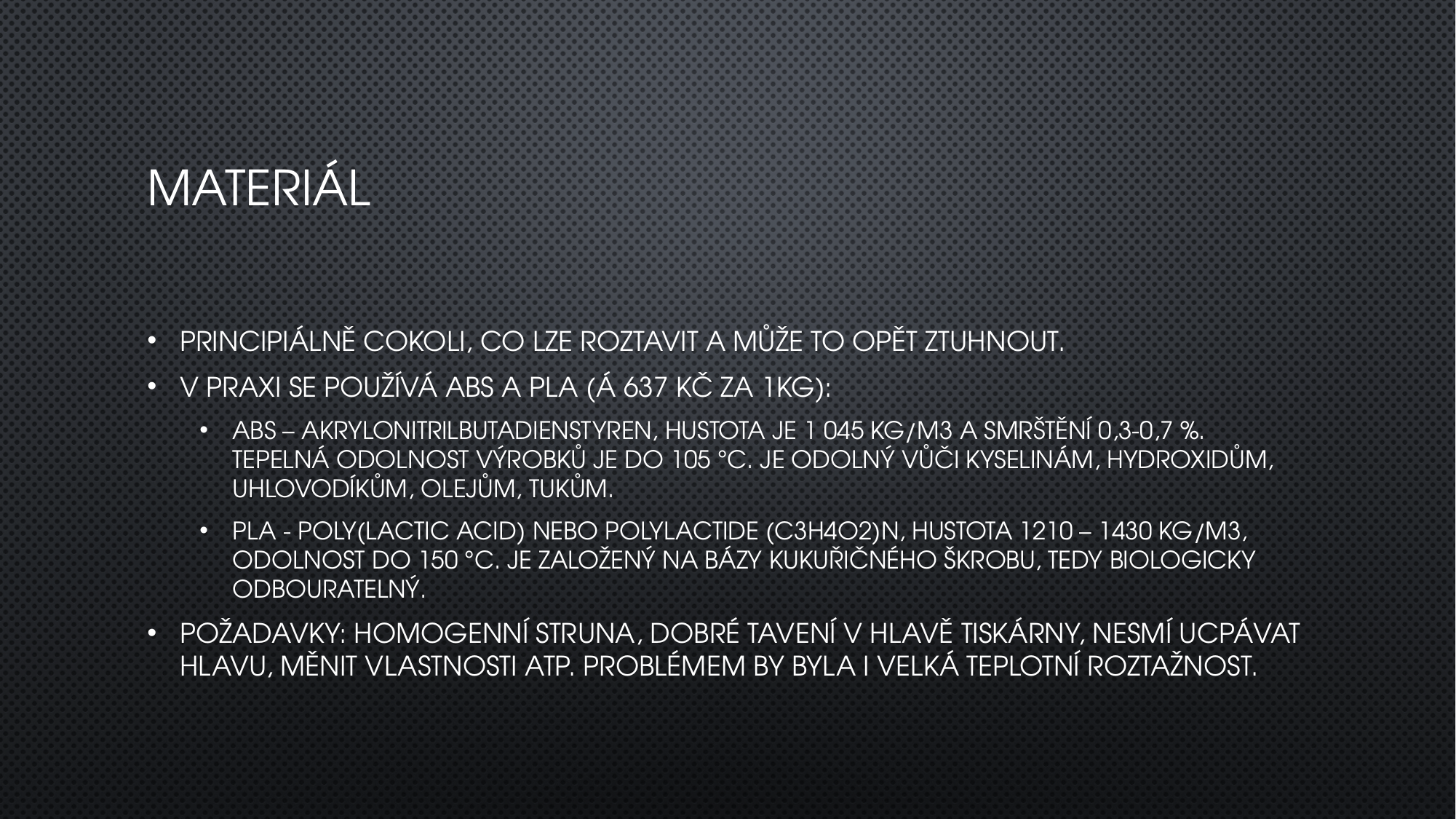

# Materiál
Principiálně cokoli, co lze roztavit a může to opět ztuhnout.
V praxi se používá ABS a PLA (á 637 Kč za 1kg):
ABS – Akrylonitrilbutadienstyren, hustota je 1 045 kg/m3 a smrštění 0,3-0,7 %. Tepelná odolnost výrobků je do 105 °C. Je odolný vůči kyselinám, hydroxidům, uhlovodíkům, olejům, tukům.
PLA - Poly(lactic acid) nebo polylactide (C3H4O2)n, hustota 1210 – 1430 kg/m3, odolnost do 150 °C. Je založený na bázy kukuřičného škrobu, tedy biologicky odbouratelný.
Požadavky: homogenní struna, dobré tavení v hlavě tiskárny, nesmí ucpávat hlavu, měnit vlastnosti atp. Problémem by byla i velká teplotní roztažnost.